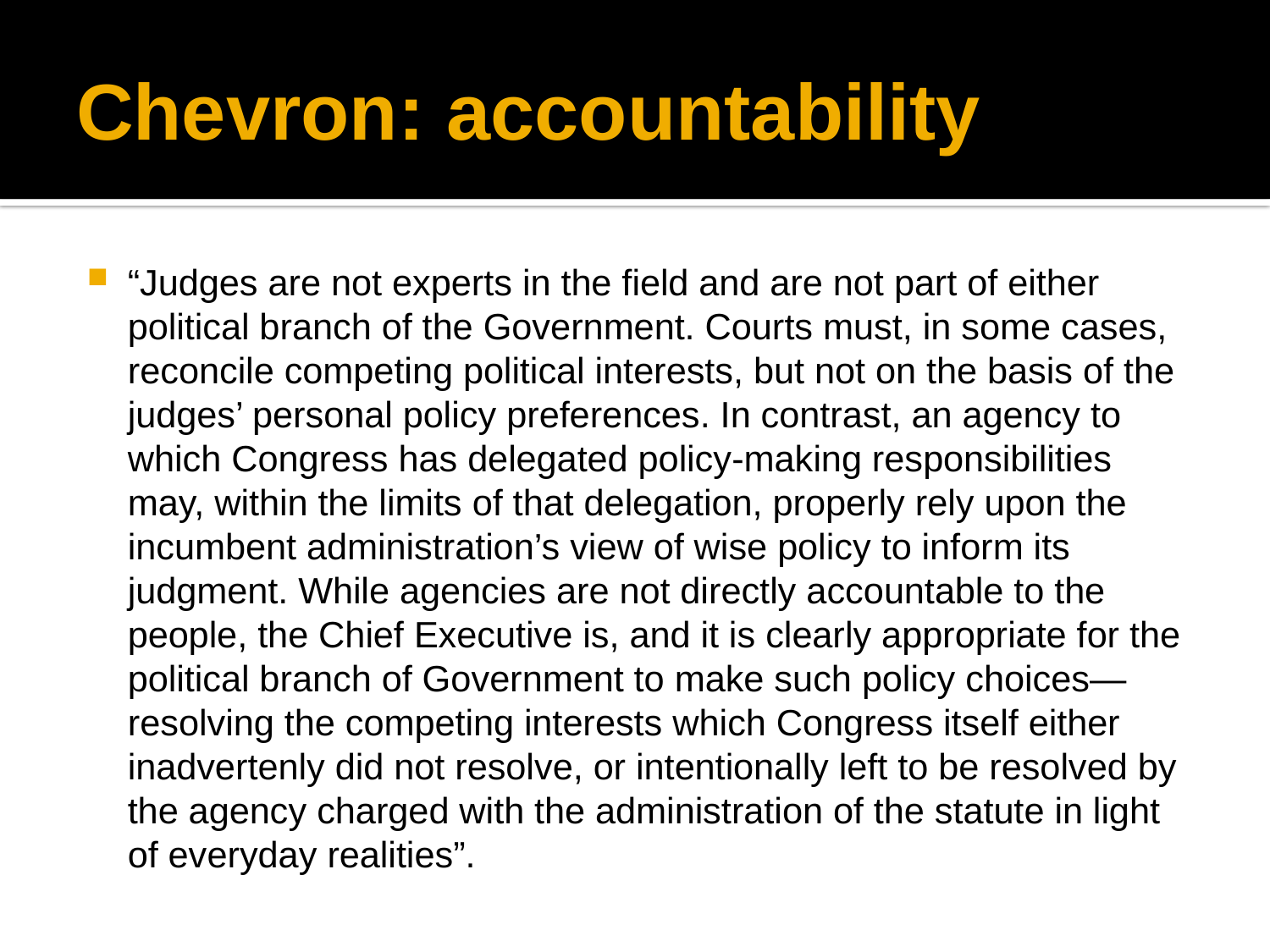

# Chevron: accountability
“Judges are not experts in the field and are not part of either political branch of the Government. Courts must, in some cases, reconcile competing political interests, but not on the basis of the judges’ personal policy preferences. In contrast, an agency to which Congress has delegated policy-making responsibilities may, within the limits of that delegation, properly rely upon the incumbent administration’s view of wise policy to inform its judgment. While agencies are not directly accountable to the people, the Chief Executive is, and it is clearly appropriate for the political branch of Government to make such policy choices—resolving the competing interests which Congress itself either inadvertenly did not resolve, or intentionally left to be resolved by the agency charged with the administration of the statute in light of everyday realities”.